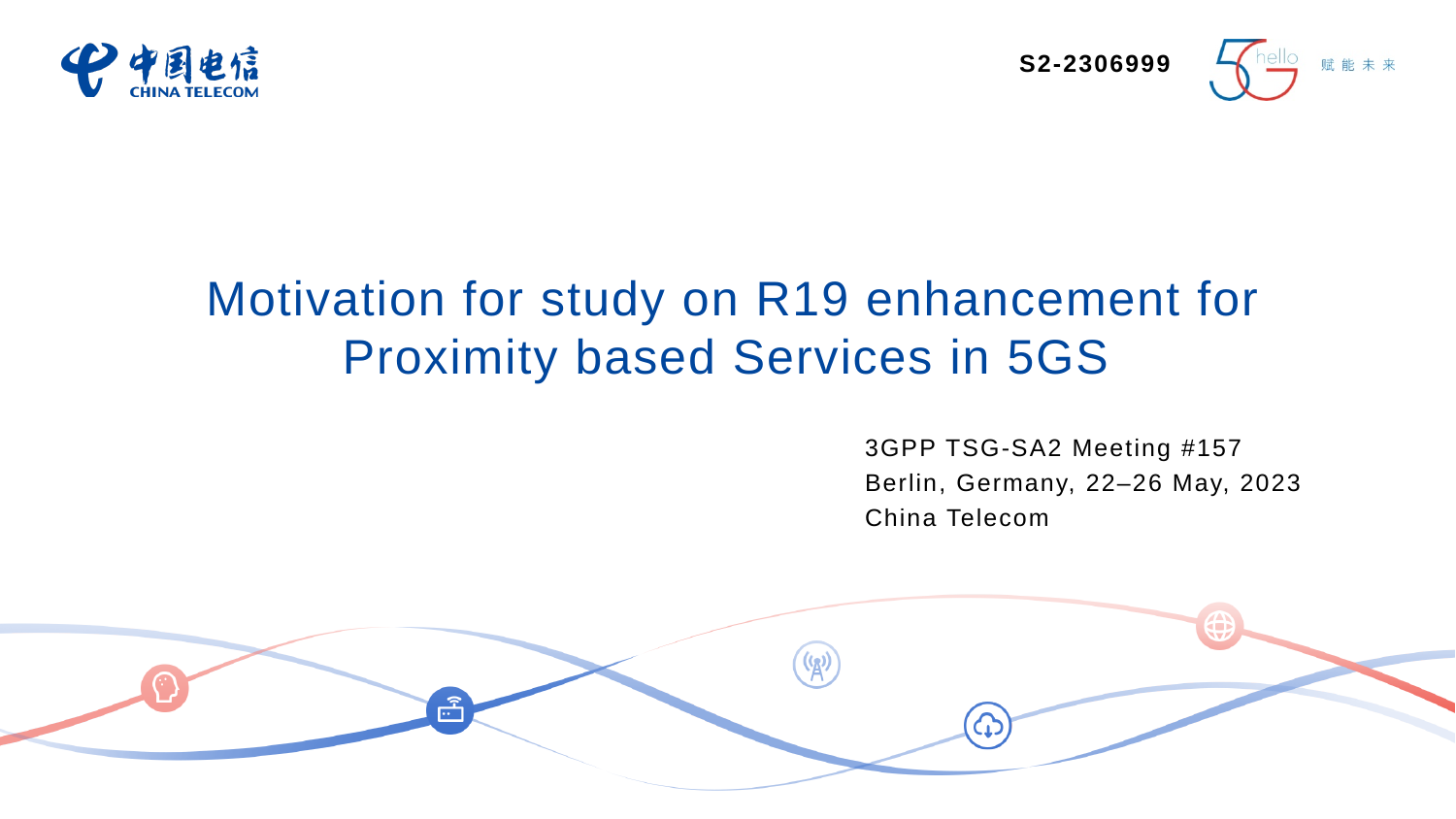

S2-2306999
Motivation for study on R19 enhancement for Proximity based Services in 5GS
3GPP TSG-SA2 Meeting #157
Berlin, Germany, 22–26 May, 2023
China Telecom